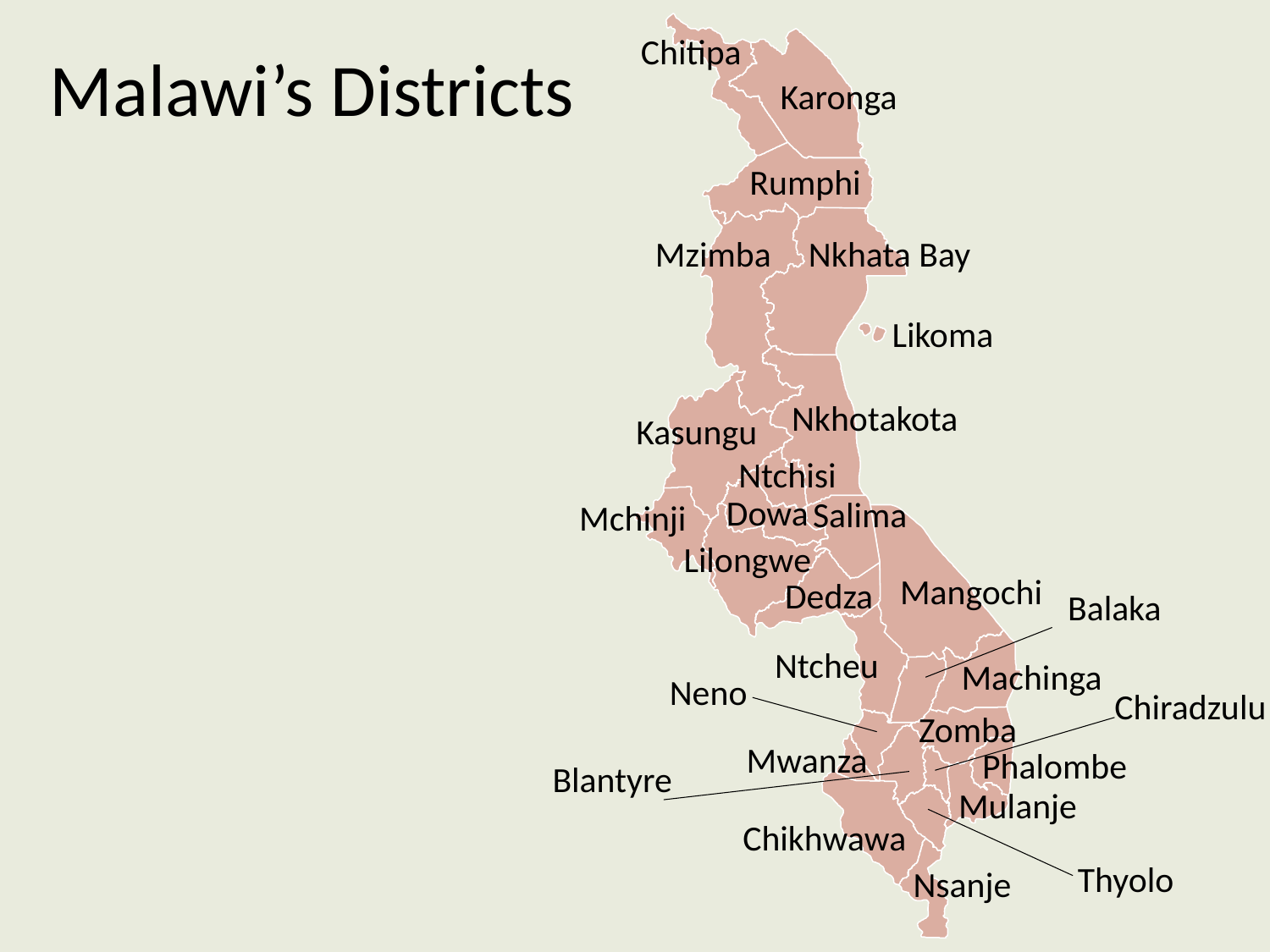

# Malawi’s Districts

Chitipa

Karonga

Rumphi

Mzimba

Nkhata Bay

Likoma

Nkhotakota

Kasungu
Ntchisi

Dowa

Salima

Mchinji

Lilongwe

Mangochi

Dedza

Balaka

Ntcheu

Machinga

Neno

Chiradzulu

Zomba

Mwanza

Phalombe

Blantyre

Mulanje

Chikhwawa

Thyolo

Nsanje